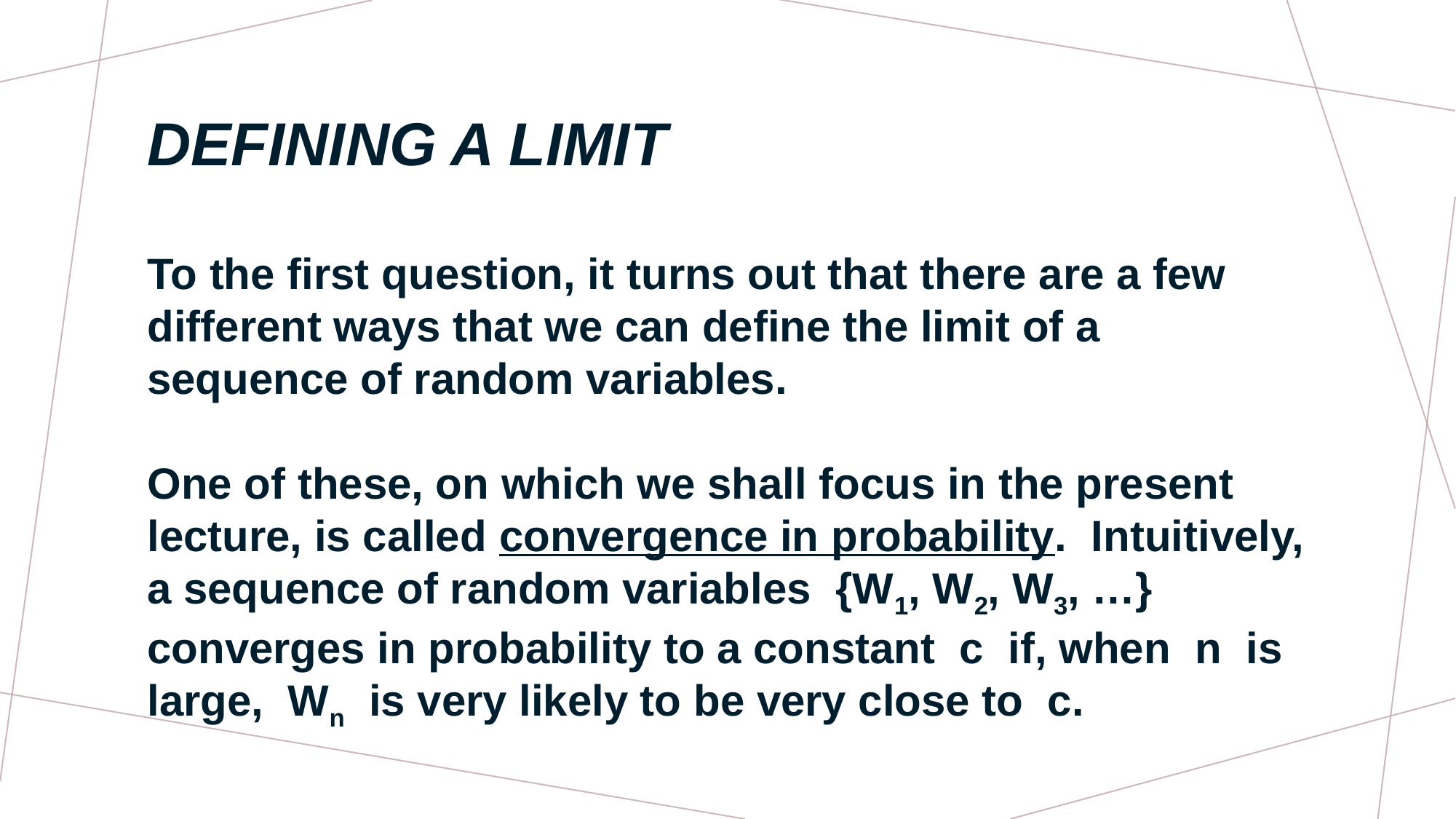

# DEFINING A LIMIT
To the first question, it turns out that there are a few different ways that we can define the limit of a sequence of random variables.

One of these, on which we shall focus in the present lecture, is called convergence in probability.  Intuitively, a sequence of random variables  {W1, W2, W3, …}  converges in probability to a constant  c  if, when  n  is large,  Wn  is very likely to be very close to  c.